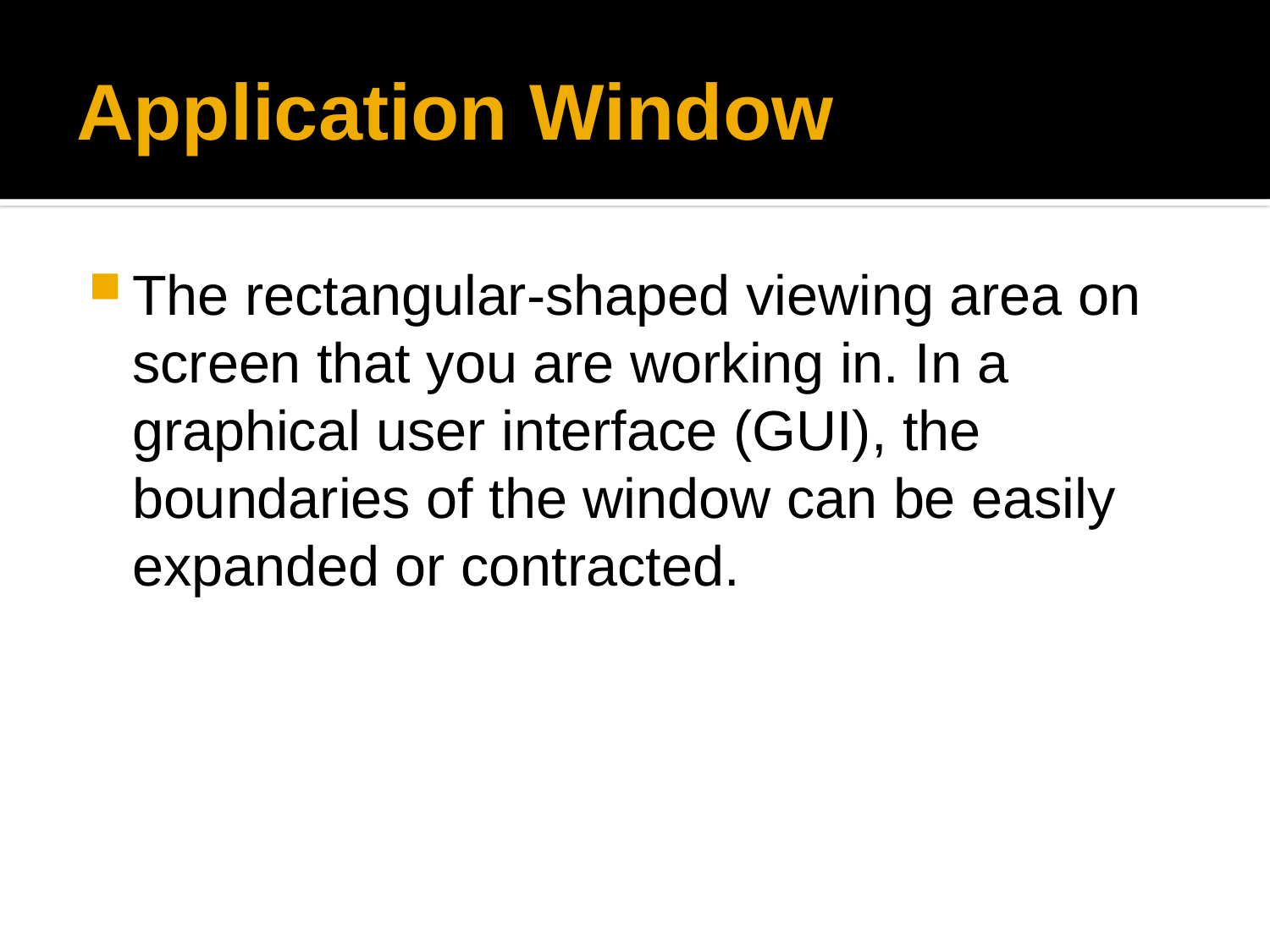

# Application Window
The rectangular-shaped viewing area on screen that you are working in. In a graphical user interface (GUI), the boundaries of the window can be easily expanded or contracted.